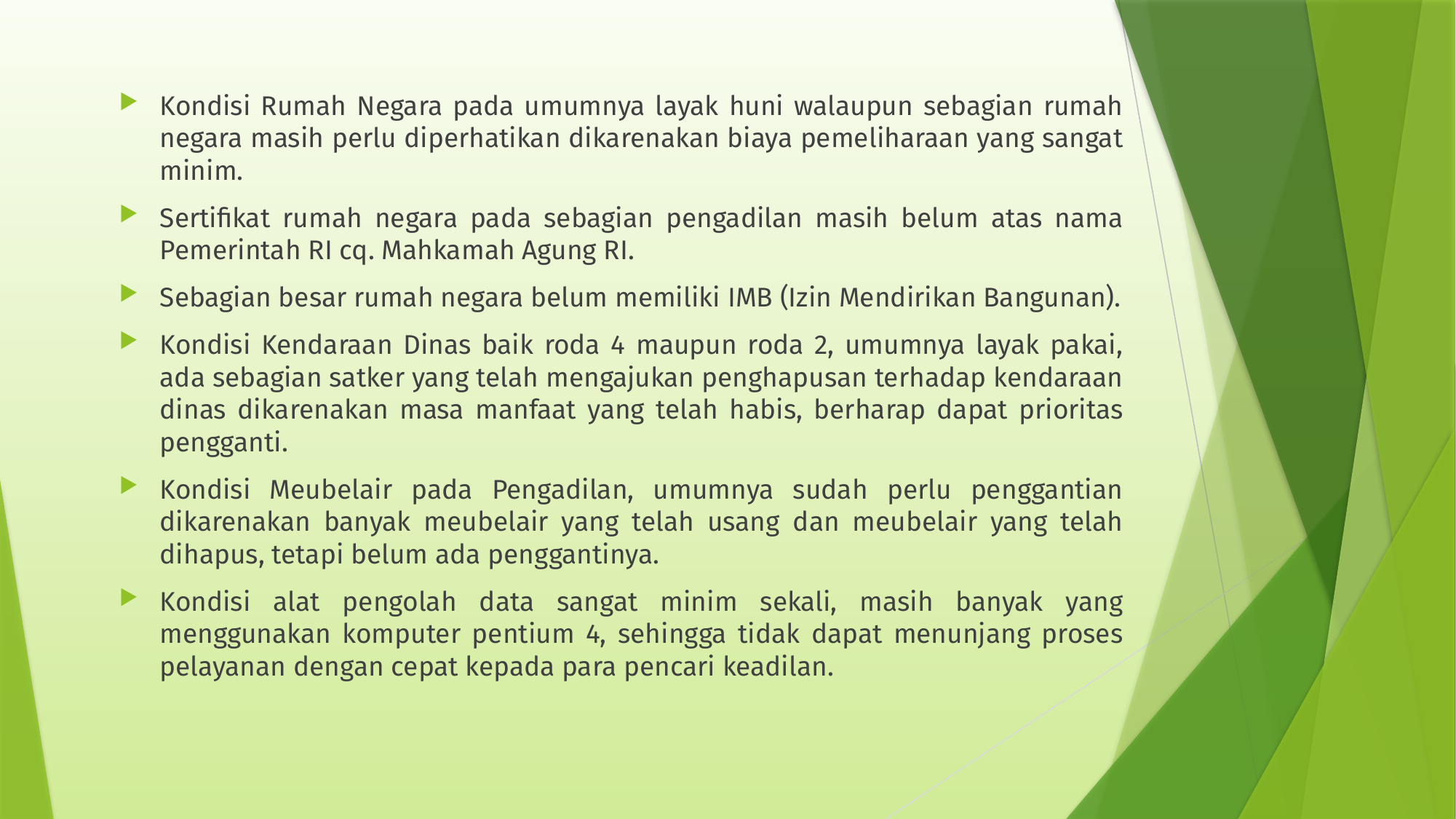

Kondisi Rumah Negara pada umumnya layak huni walaupun sebagian rumah negara masih perlu diperhatikan dikarenakan biaya pemeliharaan yang sangat minim.
Sertifikat rumah negara pada sebagian pengadilan masih belum atas nama Pemerintah RI cq. Mahkamah Agung RI.
Sebagian besar rumah negara belum memiliki IMB (Izin Mendirikan Bangunan).
Kondisi Kendaraan Dinas baik roda 4 maupun roda 2, umumnya layak pakai, ada sebagian satker yang telah mengajukan penghapusan terhadap kendaraan dinas dikarenakan masa manfaat yang telah habis, berharap dapat prioritas pengganti.
Kondisi Meubelair pada Pengadilan, umumnya sudah perlu penggantian dikarenakan banyak meubelair yang telah usang dan meubelair yang telah dihapus, tetapi belum ada penggantinya.
Kondisi alat pengolah data sangat minim sekali, masih banyak yang menggunakan komputer pentium 4, sehingga tidak dapat menunjang proses pelayanan dengan cepat kepada para pencari keadilan.